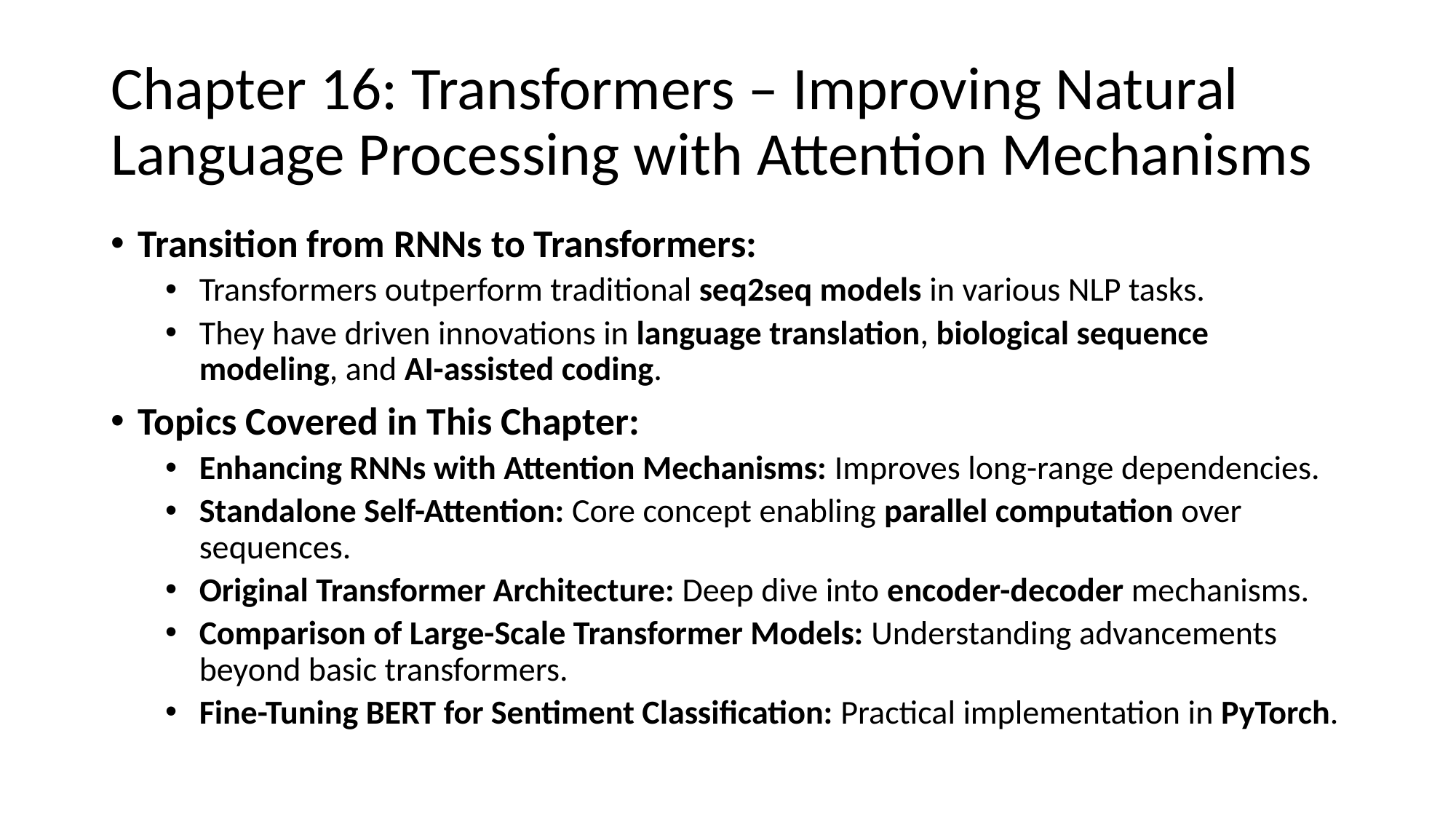

# Chapter 16: Transformers – Improving Natural Language Processing with Attention Mechanisms
Transition from RNNs to Transformers:
Transformers outperform traditional seq2seq models in various NLP tasks.
They have driven innovations in language translation, biological sequence modeling, and AI-assisted coding.
Topics Covered in This Chapter:
Enhancing RNNs with Attention Mechanisms: Improves long-range dependencies.
Standalone Self-Attention: Core concept enabling parallel computation over sequences.
Original Transformer Architecture: Deep dive into encoder-decoder mechanisms.
Comparison of Large-Scale Transformer Models: Understanding advancements beyond basic transformers.
Fine-Tuning BERT for Sentiment Classification: Practical implementation in PyTorch.